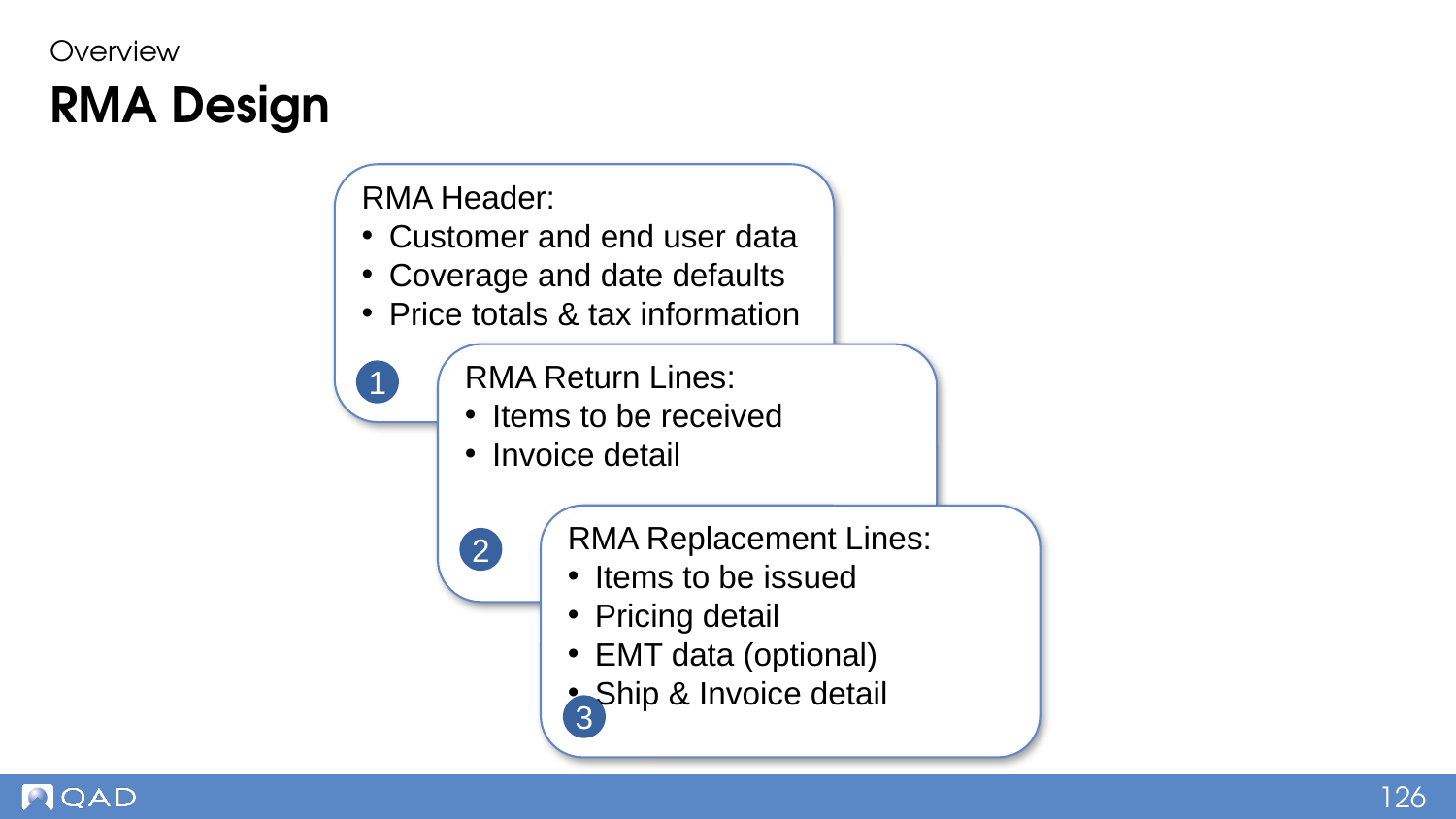

Overview
# RMA Design
RMA Header:
Customer and end user data
Coverage and date defaults
Price totals & tax information

RMA Return Lines:
Items to be received
Invoice detail
1
RMA Replacement Lines:
Items to be issued
Pricing detail
EMT data (optional)
Ship & Invoice detail
2
3
126
5